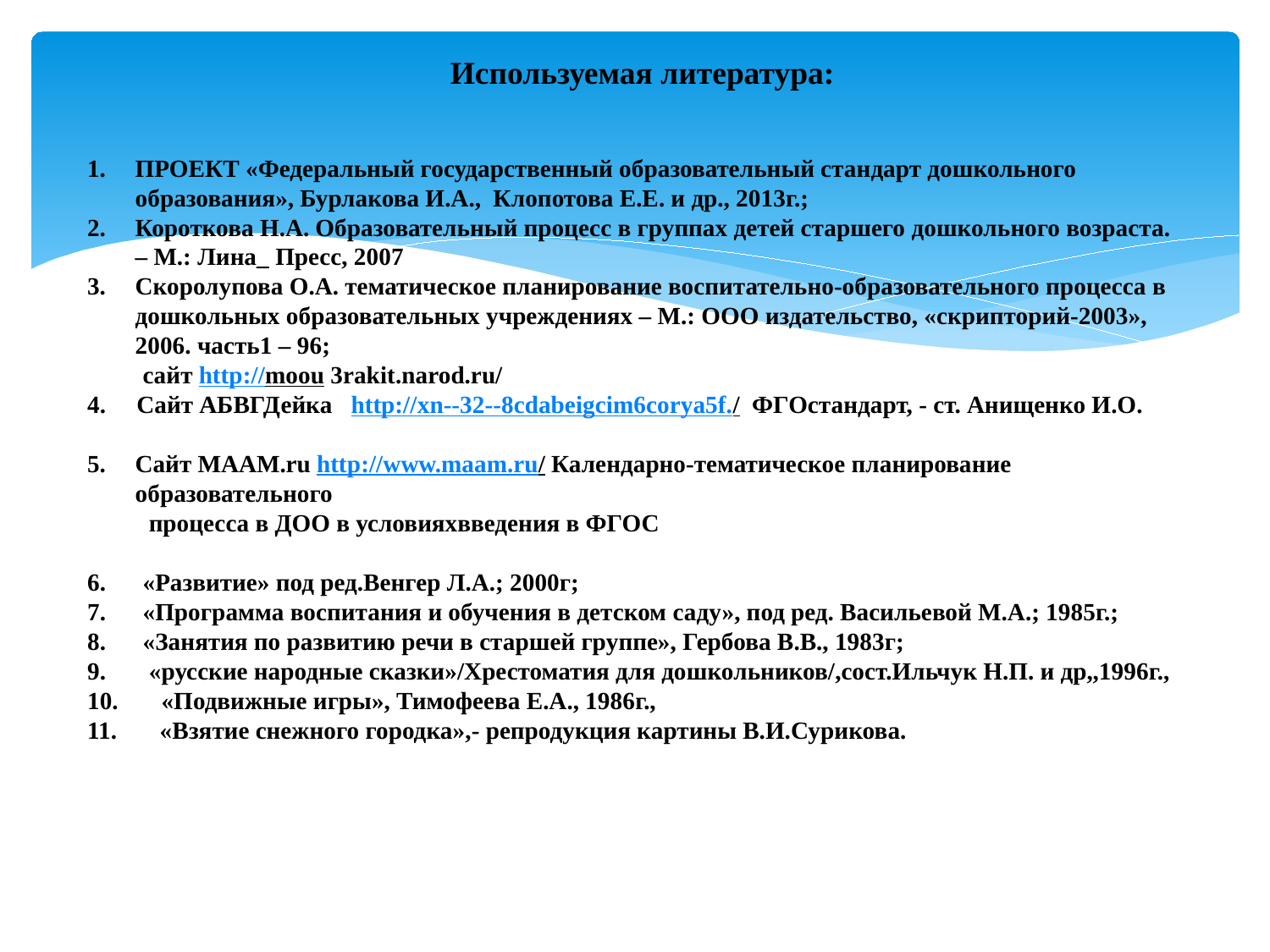

Используемая литература:
ПРОЕКТ «Федеральный государственный образовательный стандарт дошкольного образования», Бурлакова И.А.,  Клопотова Е.Е. и др., 2013г.;
Короткова Н.А. Образовательный процесс в группах детей старшего дошкольного возраста. – М.: Лина_ Пресс, 2007
Скоролупова О.А. тематическое планирование воспитательно-образовательного процесса в дошкольных образовательных учреждениях – М.: ООО издательство, «скрипторий-2003», 2006. часть1 – 96;
         сайт http://moou 3rakit.narod.ru/
4.     Сайт АБВГДейка   http://xn--32--8cdabeigcim6corya5f./  ФГОстандарт, - ст. Анищенко И.О.

Сайт МААМ.ru http://www.maam.ru/ Календарно-тематическое планирование образовательного
          процесса в ДОО в условияхвведения в ФГОС

6.      «Развитие» под ред.Венгер Л.А.; 2000г;
7.      «Программа воспитания и обучения в детском саду», под ред. Васильевой М.А.; 1985г.;
8.      «Занятия по развитию речи в старшей группе», Гербова В.В., 1983г;
9.       «русские народные сказки»/Хрестоматия для дошкольников/,сост.Ильчук Н.П. и др,,1996г.,
10.       «Подвижные игры», Тимофеева Е.А., 1986г.,
11.       «Взятие снежного городка»,- репродукция картины В.И.Сурикова.